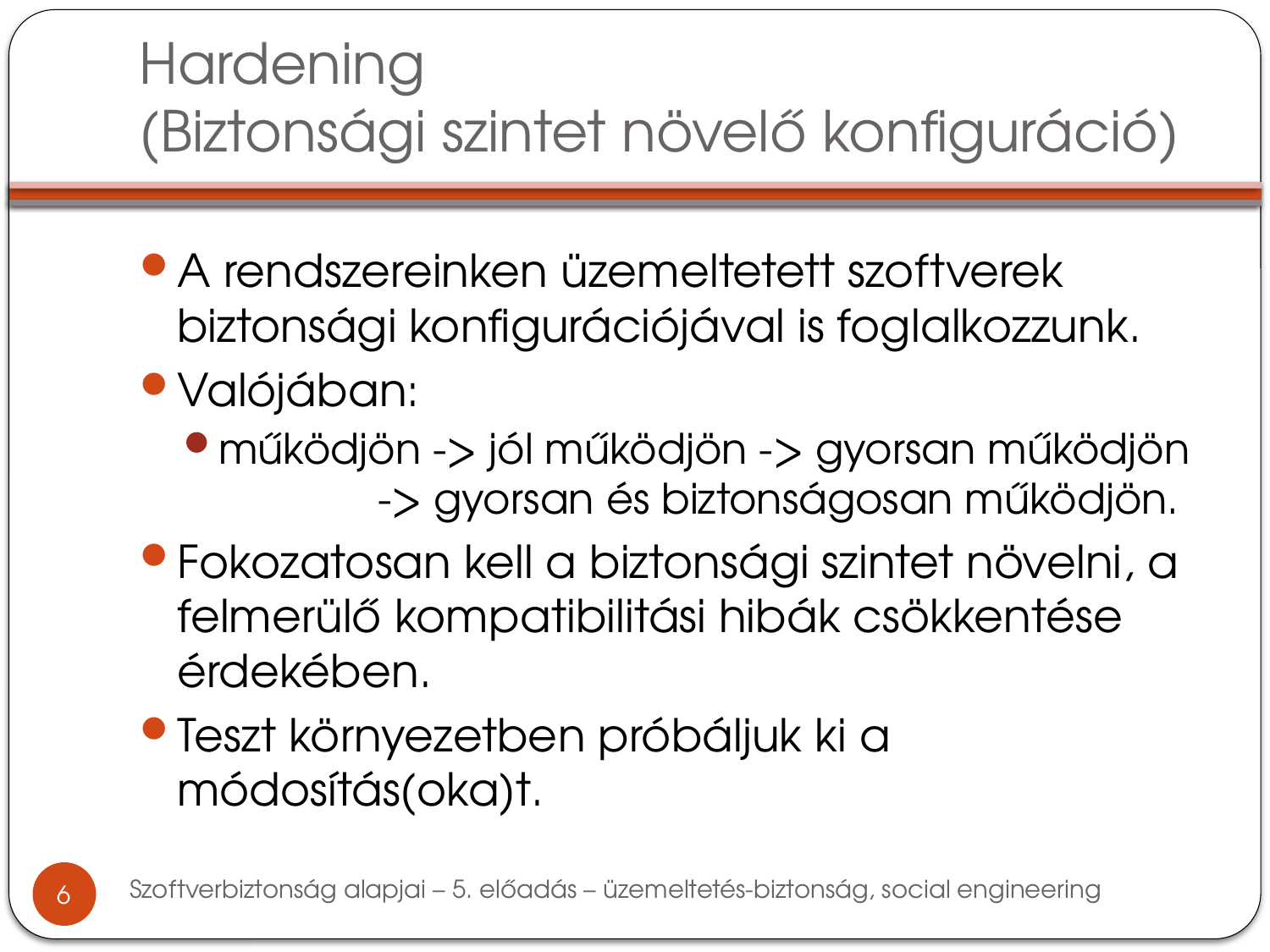

# Hardening (Biztonsági szintet növelő konfiguráció)
A rendszereinken üzemeltetett szoftverek biztonsági konfigurációjával is foglalkozzunk.
Valójában:
működjön -> jól működjön -> gyorsan működjön               -> gyorsan és biztonságosan működjön.
Fokozatosan kell a biztonsági szintet növelni, a felmerülő kompatibilitási hibák csökkentése érdekében.
Teszt környezetben próbáljuk ki a módosítás(oka)t.
Szoftverbiztonság alapjai – 5. előadás – üzemeltetés-biztonság, social engineering
6